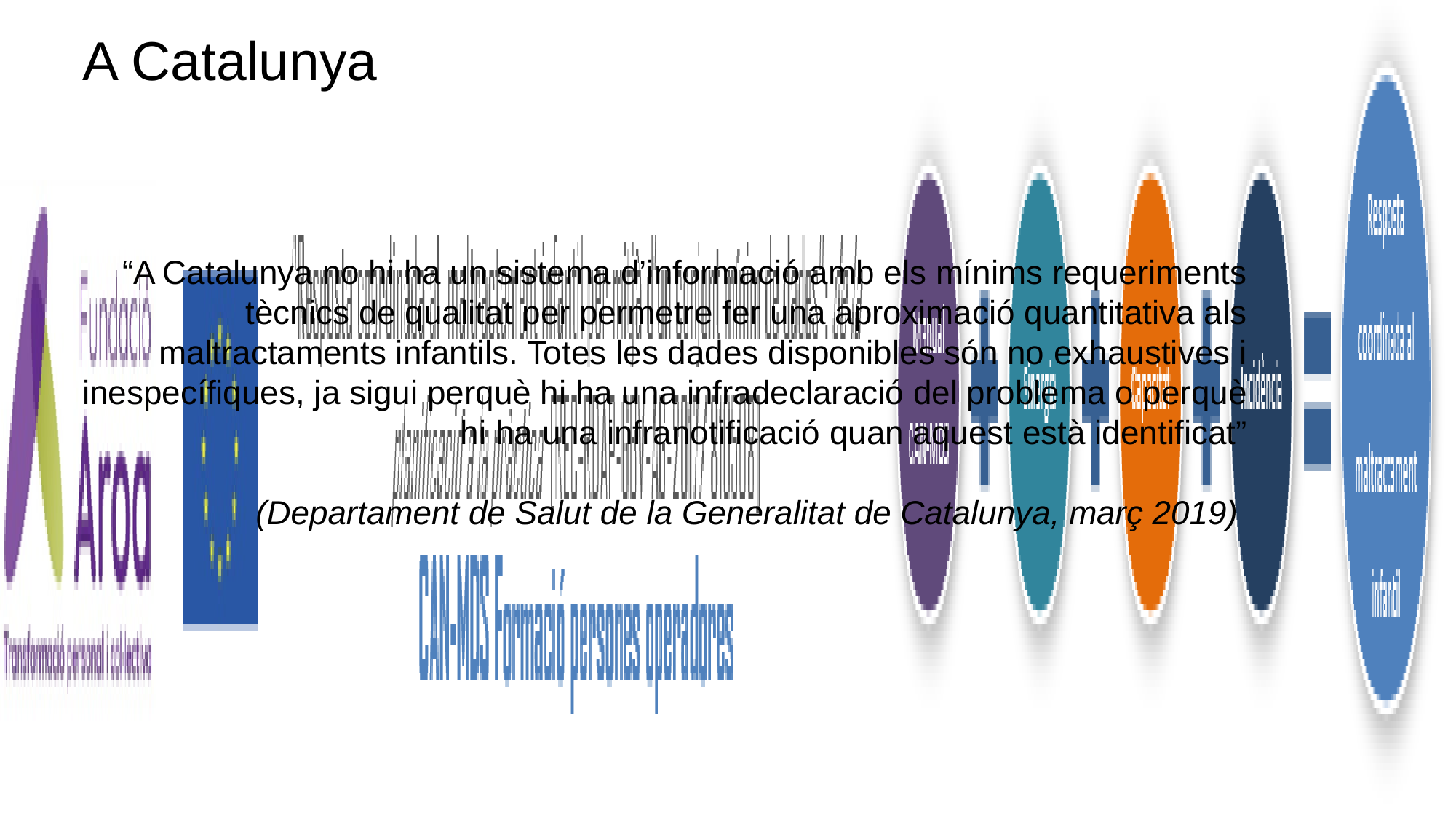

A Catalunya

“A Catalunya no hi ha un sistema d’informació amb els mínims requeriments tècnics de qualitat per permetre fer una aproximació quantitativa als maltractaments infantils. Totes les dades disponibles són no exhaustives i inespecífiques, ja sigui perquè hi ha una infradeclaració del problema o perquè hi ha una infranotificació quan aquest està identificat”

 (Departament de Salut de la Generalitat de Catalunya, març 2019)